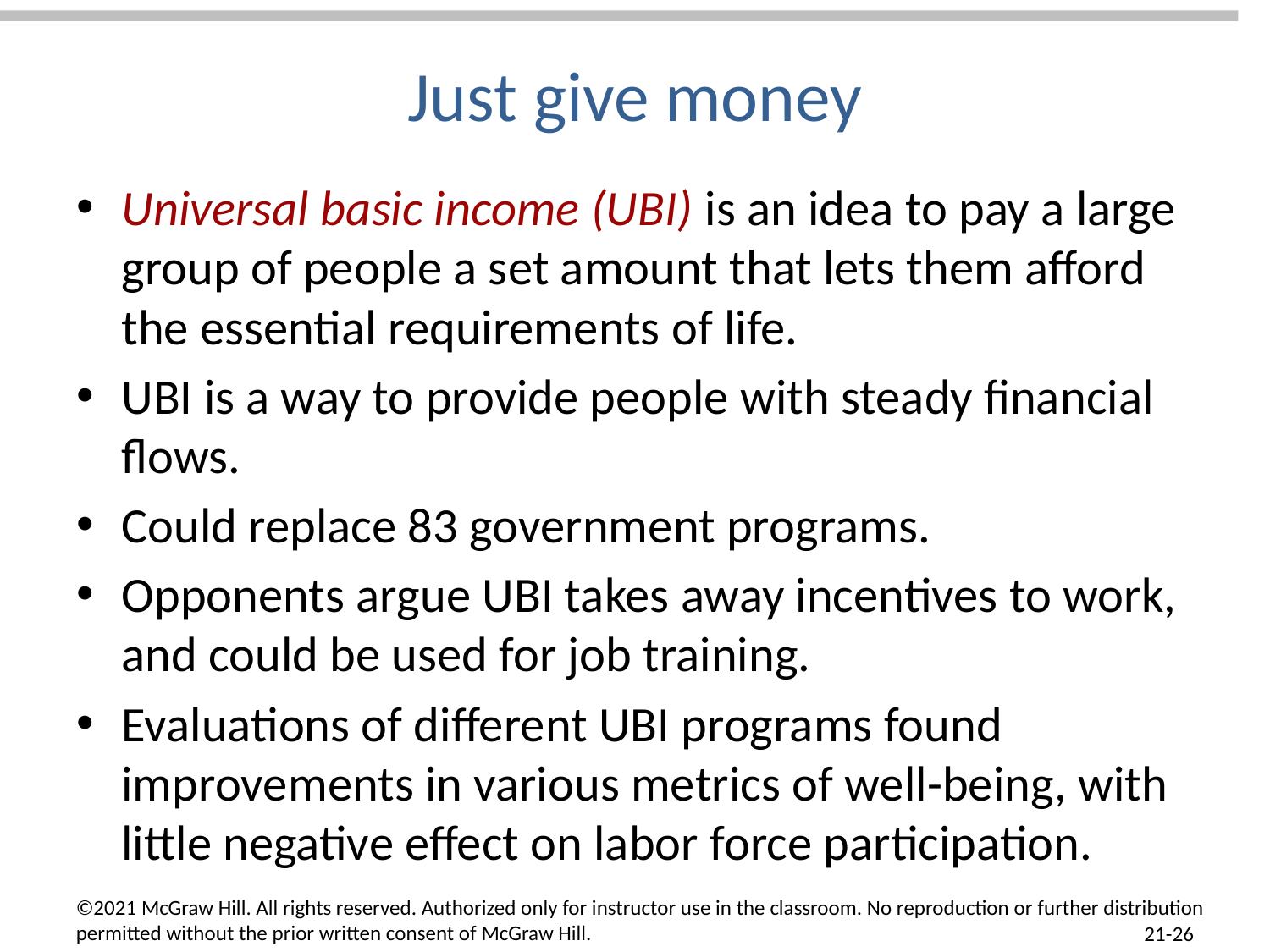

# Just give money
Universal basic income (UBI) is an idea to pay a large group of people a set amount that lets them afford the essential requirements of life.
UBI is a way to provide people with steady financial flows.
Could replace 83 government programs.
Opponents argue UBI takes away incentives to work, and could be used for job training.
Evaluations of different UBI programs found improvements in various metrics of well-being, with little negative effect on labor force participation.